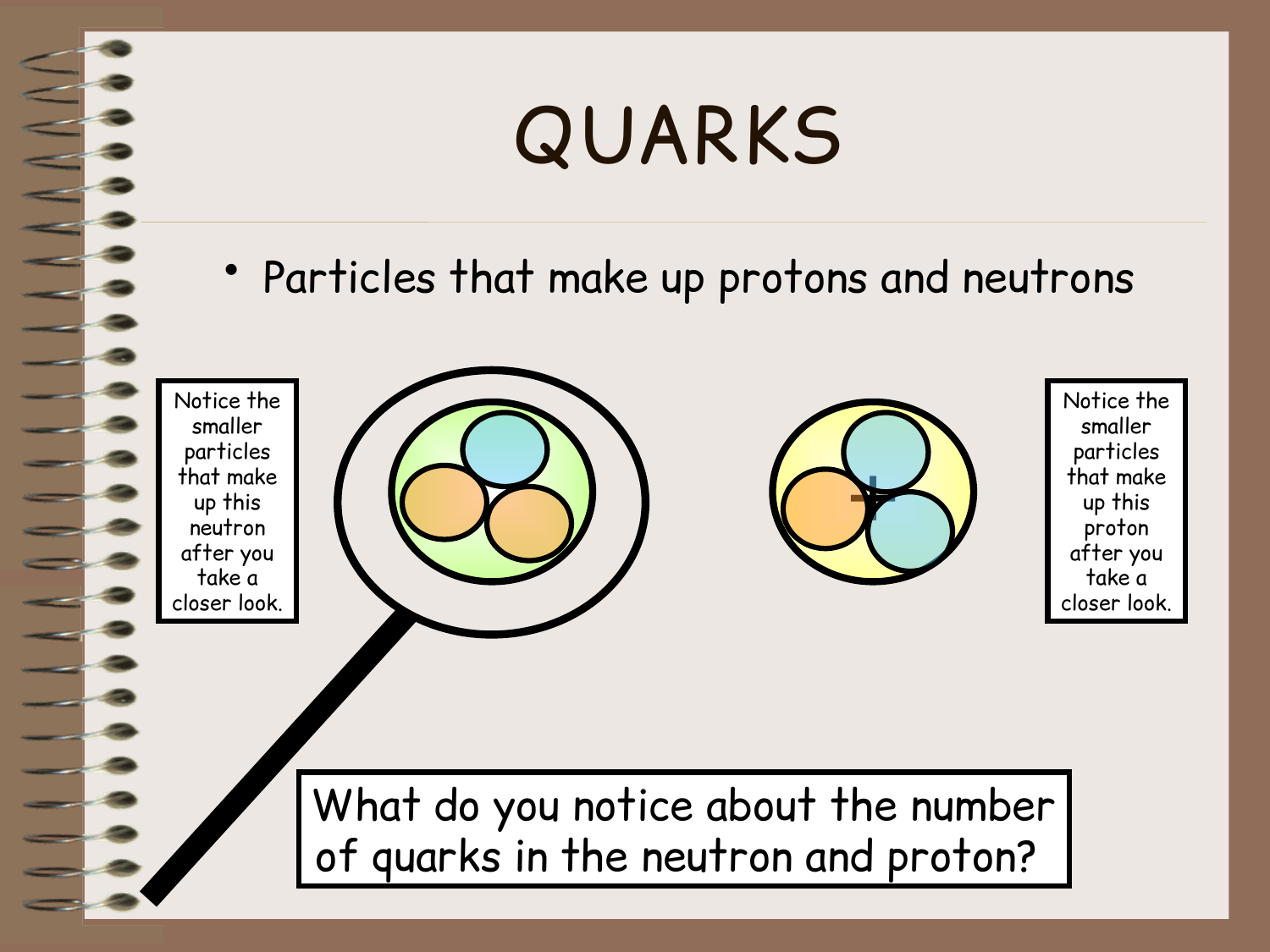

# QUARKS
Particles that make up protons and neutrons

Notice the smaller particles that make up this neutron after you take a closer look.
Notice the smaller particles that make up this proton after you take a closer look.

+

What do you notice about the number
of quarks in the neutron and proton?